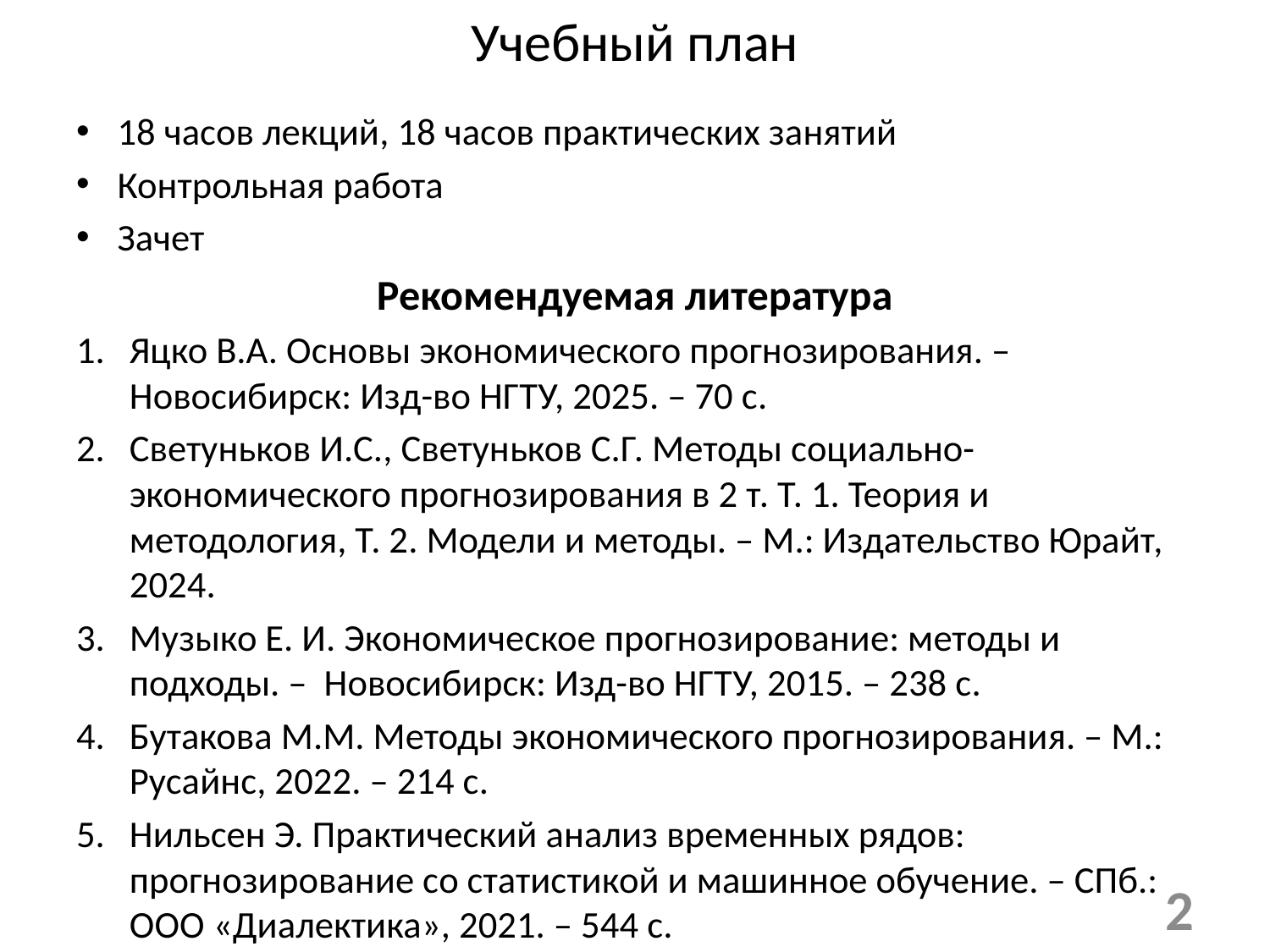

# Учебный план
18 часов лекций, 18 часов практических занятий
Контрольная работа
Зачет
Рекомендуемая литература
Яцко В.А. Основы экономического прогнозирования. –  Новосибирск: Изд-во НГТУ, 2025. – 70 с.
Светуньков И.С., Светуньков С.Г. Методы социально-экономического прогнозирования в 2 т. Т. 1. Теория и методология, Т. 2. Модели и методы. – М.: Издательство Юрайт, 2024.
Музыко Е. И. Экономическое прогнозирование: методы и подходы. –  Новосибирск: Изд-во НГТУ, 2015. – 238 с.
Бутакова М.М. Методы экономического прогнозирования. – М.: Русайнс, 2022. – 214 с.
Нильсен Э. Практический анализ временных рядов: прогнозирование со статистикой и машинное обучение. – СПб.: ООО «Диалектика», 2021. – 544 с.

2